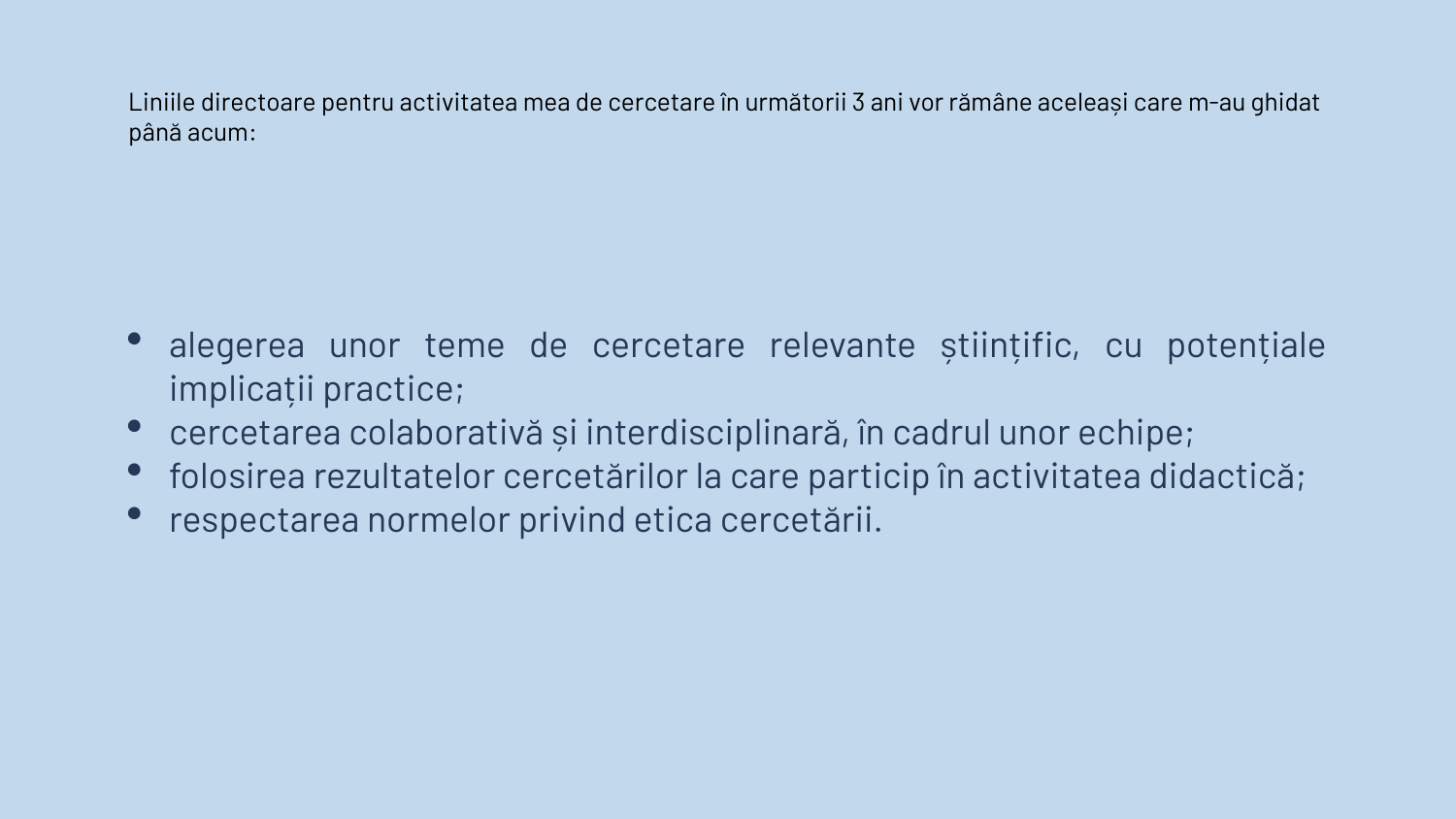

# Liniile directoare pentru activitatea mea de cercetare în următorii 3 ani vor rămâne aceleași care m-au ghidat până acum:
alegerea unor teme de cercetare relevante științific, cu potențiale implicații practice;
cercetarea colaborativă și interdisciplinară, în cadrul unor echipe;
folosirea rezultatelor cercetărilor la care particip în activitatea didactică;
respectarea normelor privind etica cercetării.